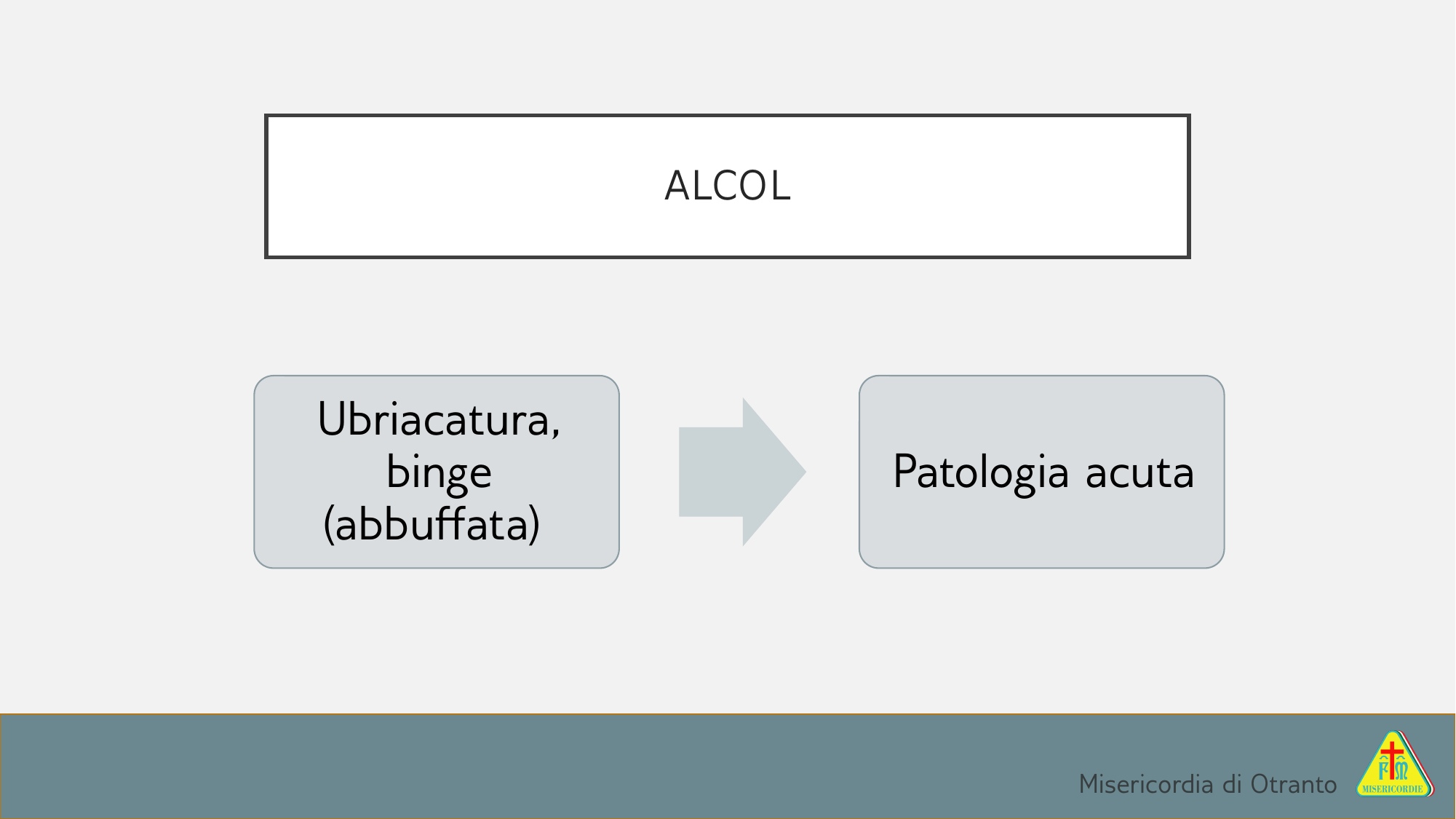

# Alcol
Ubriacatura, binge (abbuffata)

Patologia acuta